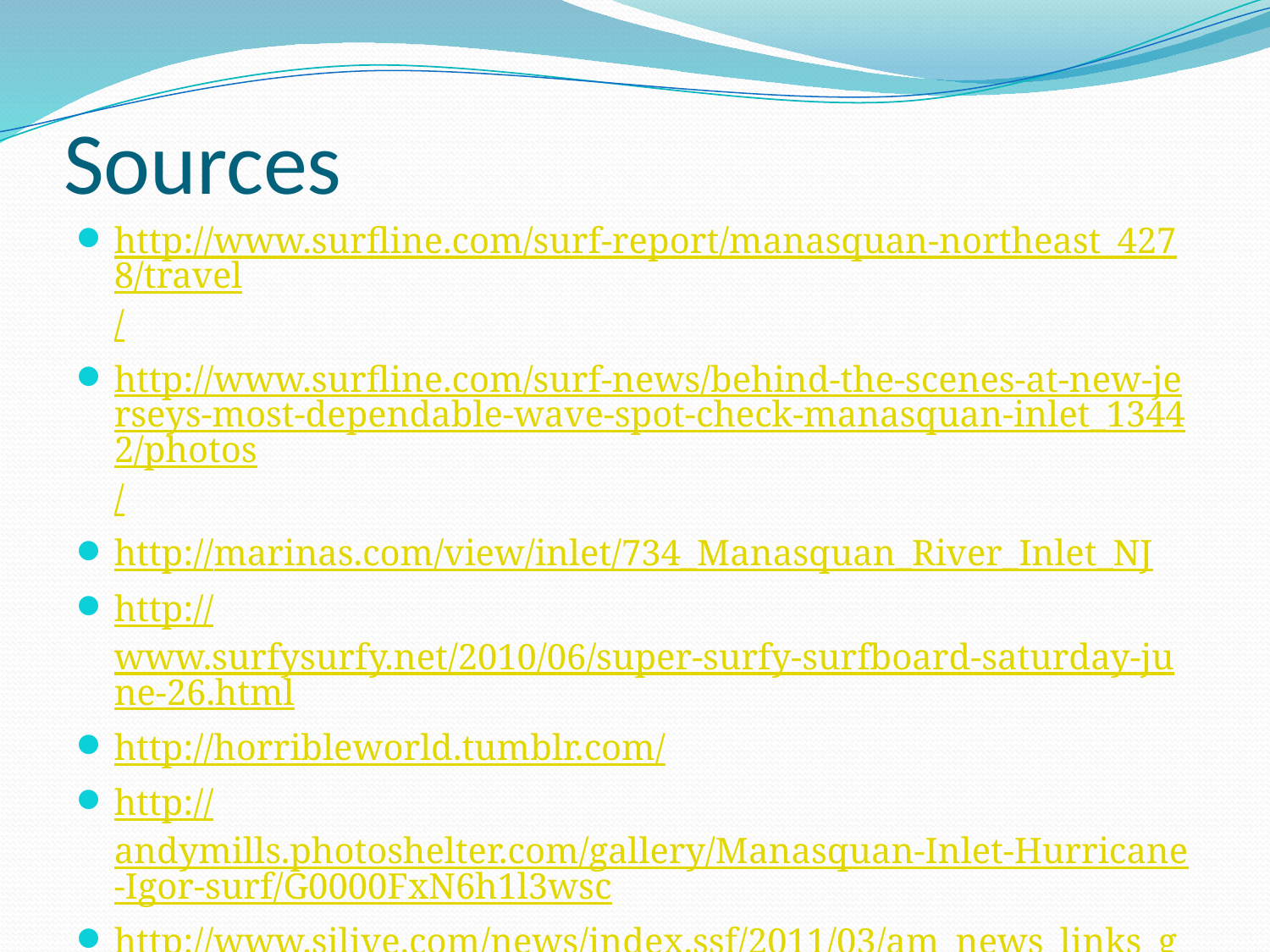

# Sources
http://www.surfline.com/surf-report/manasquan-northeast_4278/travel/
http://www.surfline.com/surf-news/behind-the-scenes-at-new-jerseys-most-dependable-wave-spot-check-manasquan-inlet_13442/photos/
http://marinas.com/view/inlet/734_Manasquan_River_Inlet_NJ
http://www.surfysurfy.net/2010/06/super-surfy-surfboard-saturday-june-26.html
http://horribleworld.tumblr.com/
http://andymills.photoshelter.com/gallery/Manasquan-Inlet-Hurricane-Igor-surf/G0000FxN6h1l3wsc
http://www.silive.com/news/index.ssf/2011/03/am_news_links_garden_state_par.html
Facebook pages of a few of the surfers